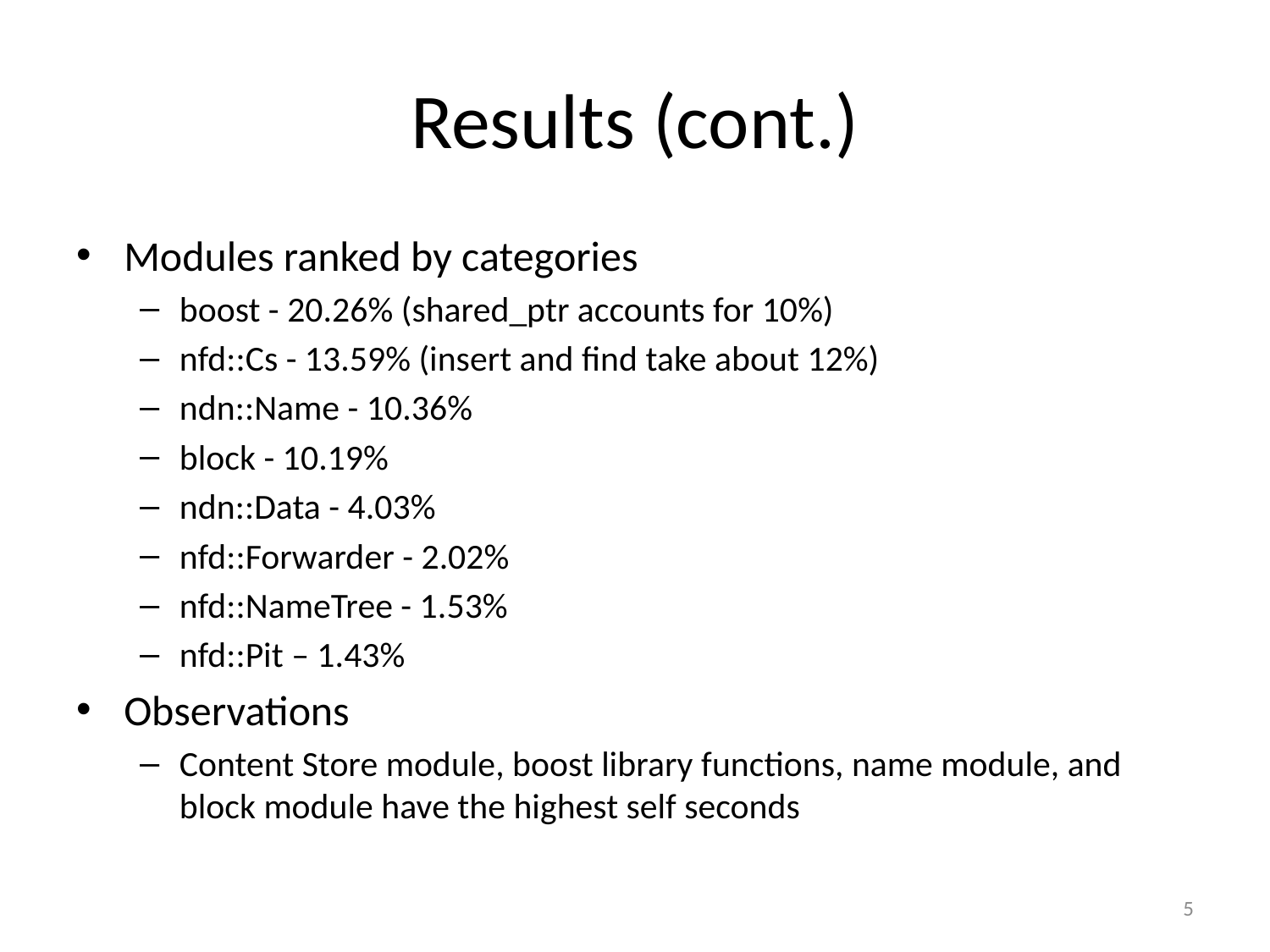

# Results (cont.)
Modules ranked by categories
boost - 20.26% (shared_ptr accounts for 10%)
nfd::Cs - 13.59% (insert and find take about 12%)
ndn::Name - 10.36%
block - 10.19%
ndn::Data - 4.03%
nfd::Forwarder - 2.02%
nfd::NameTree - 1.53%
nfd::Pit – 1.43%
Observations
Content Store module, boost library functions, name module, and block module have the highest self seconds
5